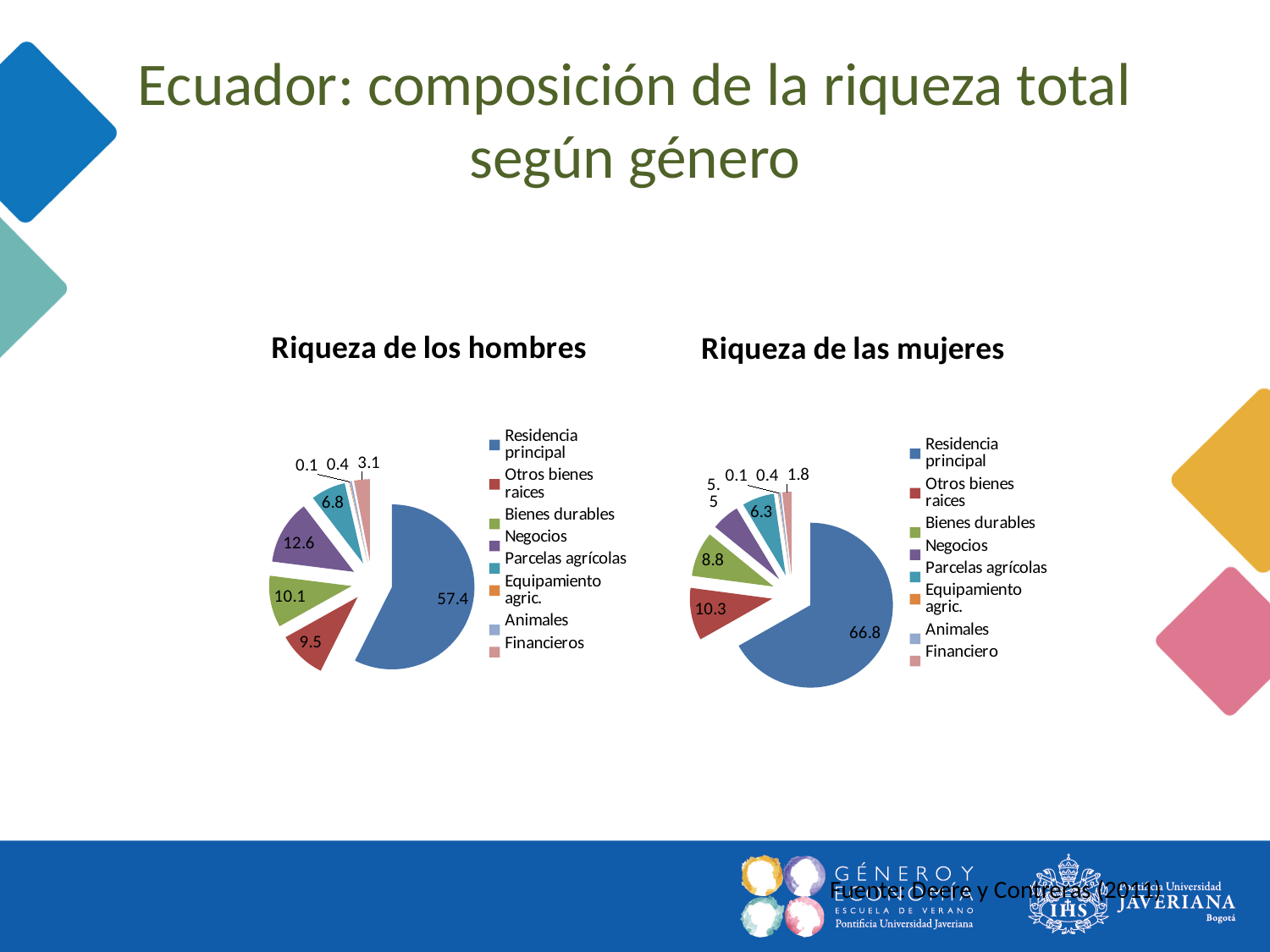

# Ecuador: composición de la riqueza total según género

### Chart: Riqueza de los hombres

| Category | de Hombres |
|---|---|
| Residencia principal | 57.4 |
| Otros bienes raices | 9.5 |
| Bienes durables | 10.1 |
| Negocios | 12.6 |
| Parcelas agrícolas | 6.8 |
| Equipamiento agric. | 0.1 |
| Animales | 0.4 |
| Financieros | 3.1 |

### Chart: Riqueza de las mujeres

| Category |  Female Wealth |
|---|---|
| Residencia principal | 66.8 |
| Otros bienes raices | 10.3 |
| Bienes durables | 8.8 |
| Negocios | 5.5 |
| Parcelas agrícolas | 6.3 |
| Equipamiento agric. | 0.1 |
| Animales | 0.4 |
| Financiero | 1.8 |
Fuente: Deere y Contreras (2011)